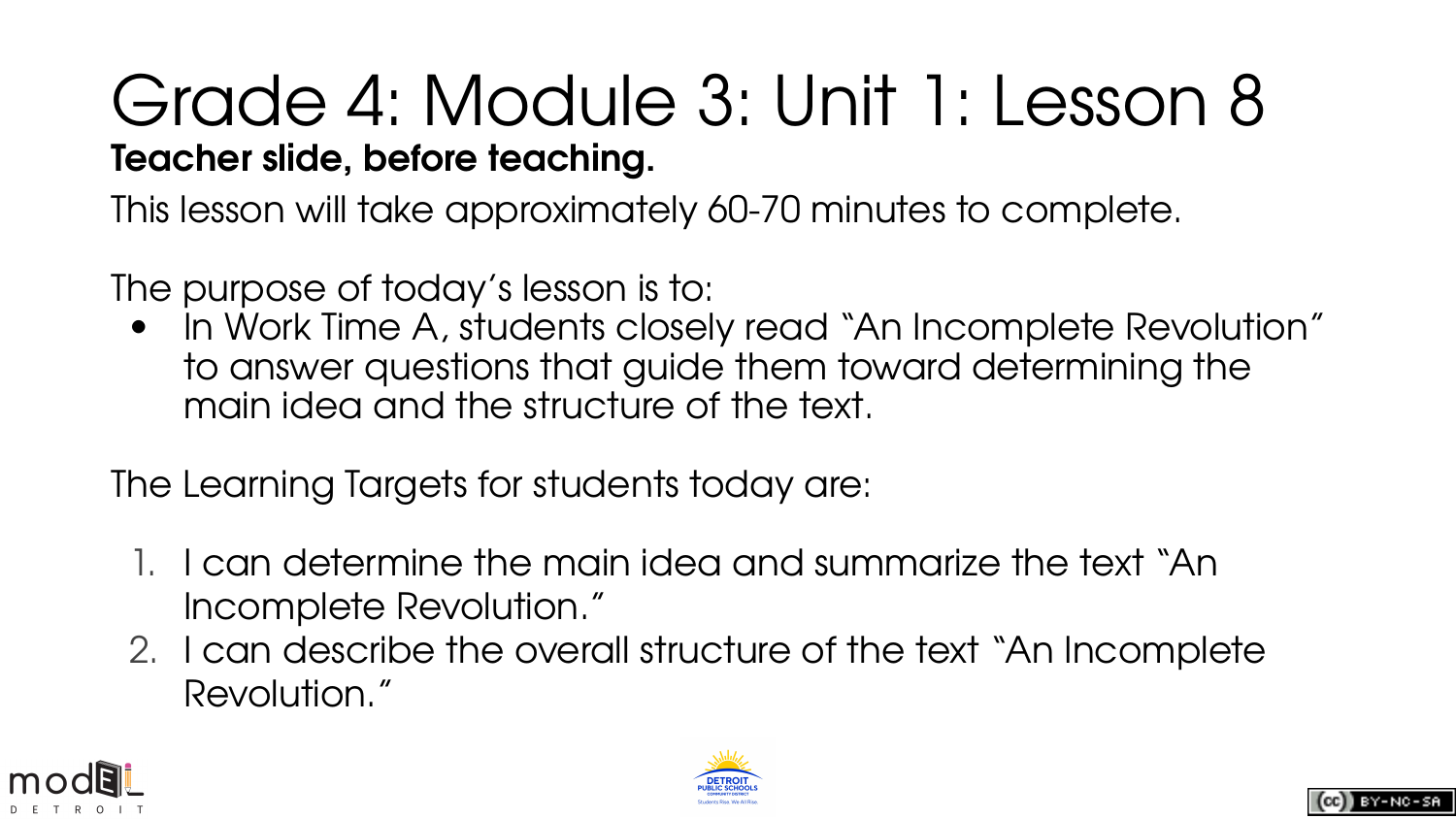

# Grade 4: Module 3: Unit 1: Lesson 8
Teacher slide, before teaching.
This lesson will take approximately 60-70 minutes to complete.

The purpose of today’s lesson is to:
In Work Time A, students closely read “An Incomplete Revolution” to answer questions that guide them toward determining the main idea and the structure of the text.

The Learning Targets for students today are:
I can determine the main idea and summarize the text “An Incomplete Revolution.”
I can describe the overall structure of the text “An Incomplete Revolution.”